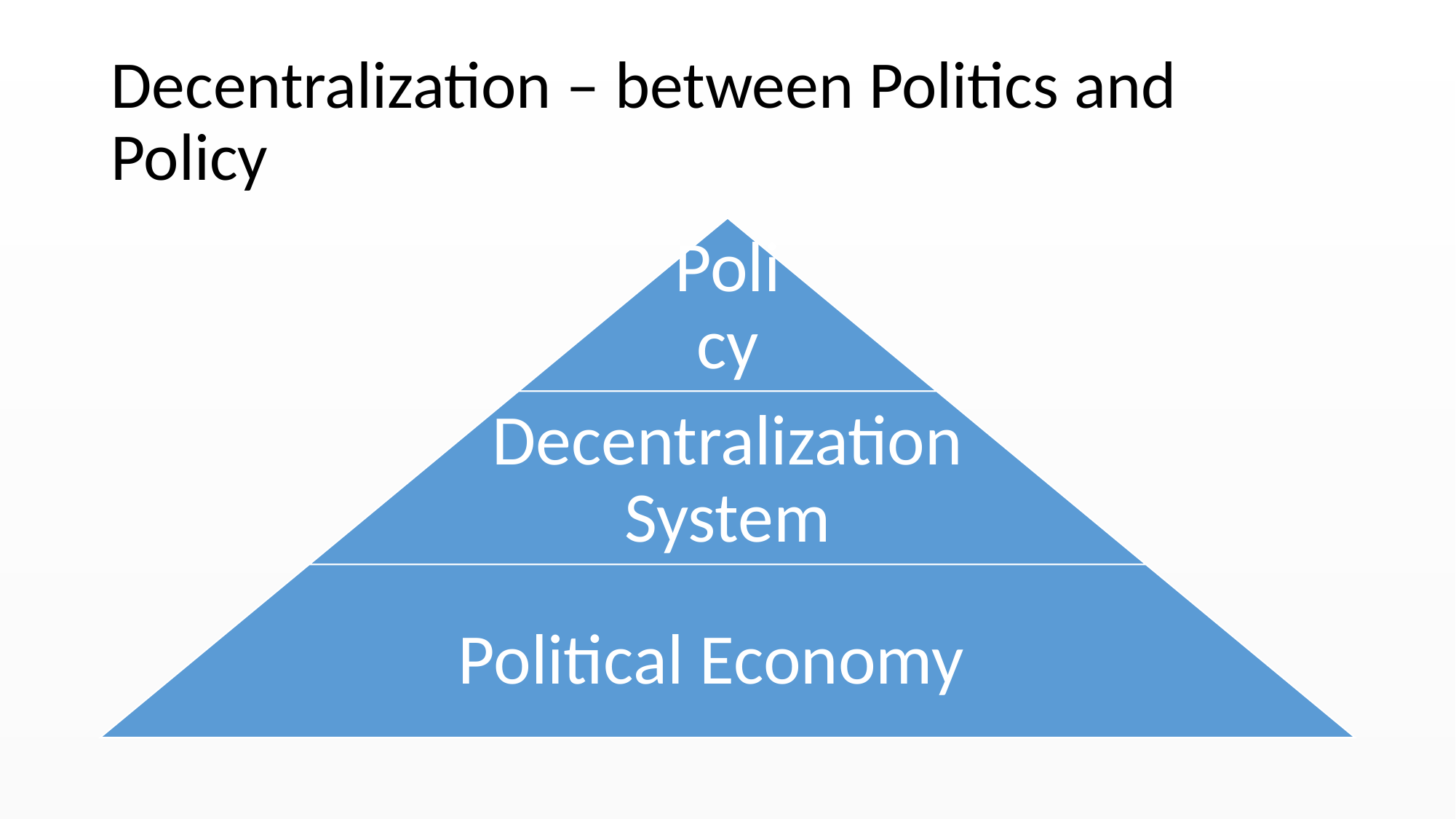

# Decentralization – between Politics and Policy
Policy
Decentralization System
Political Economy